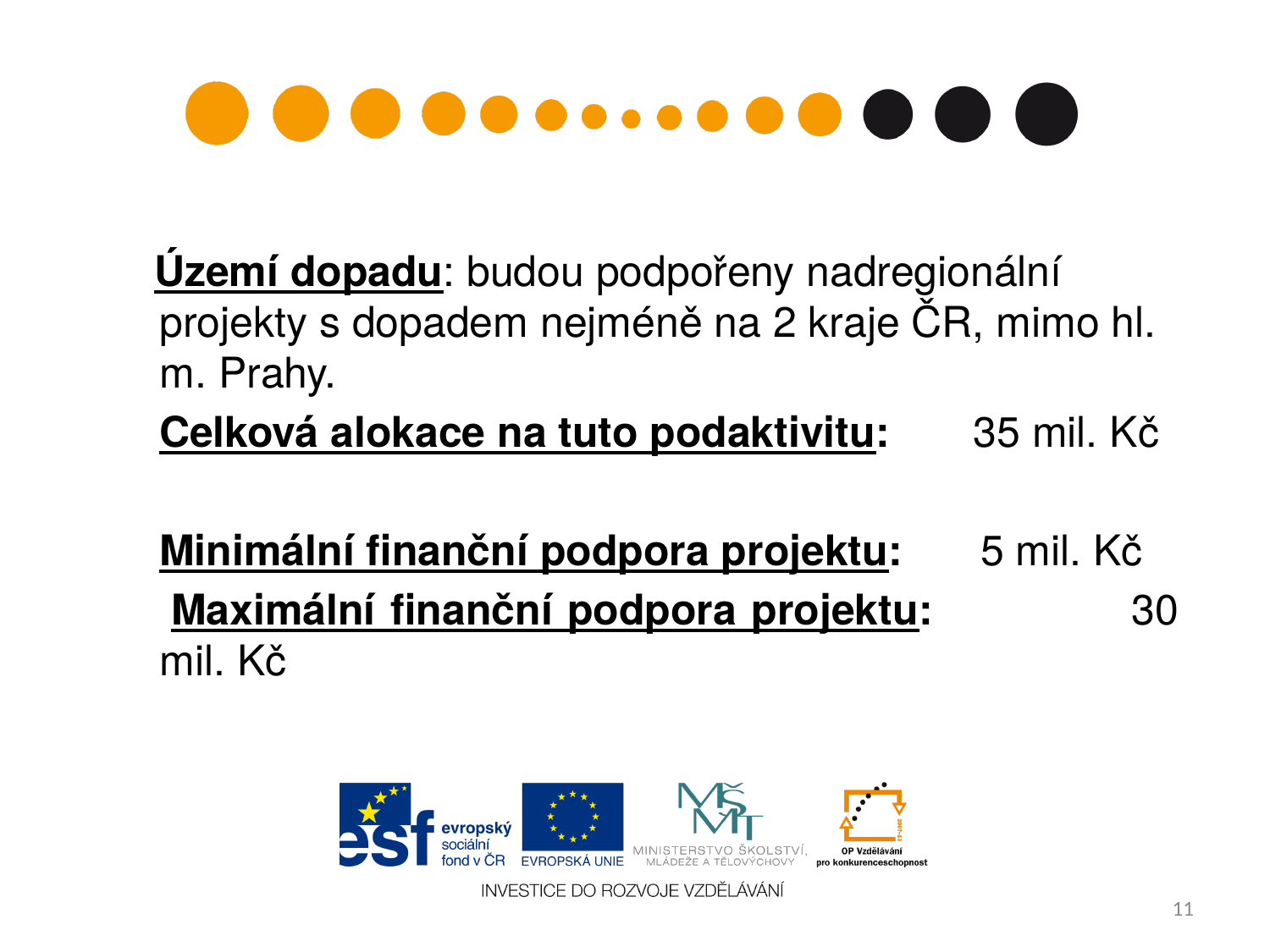

#

    Území dopadu: budou podpořeny nadregionální
projekty s dopadem nejméně na 2 kraje ČR, mimo hl. m. Prahy.
    Celková alokace na tuto podaktivitu:       35 mil. Kč

    Minimální finanční podpora projektu:	     5 mil. Kč
    Maximální finanční podpora projektu: 	    30 mil. Kč

11